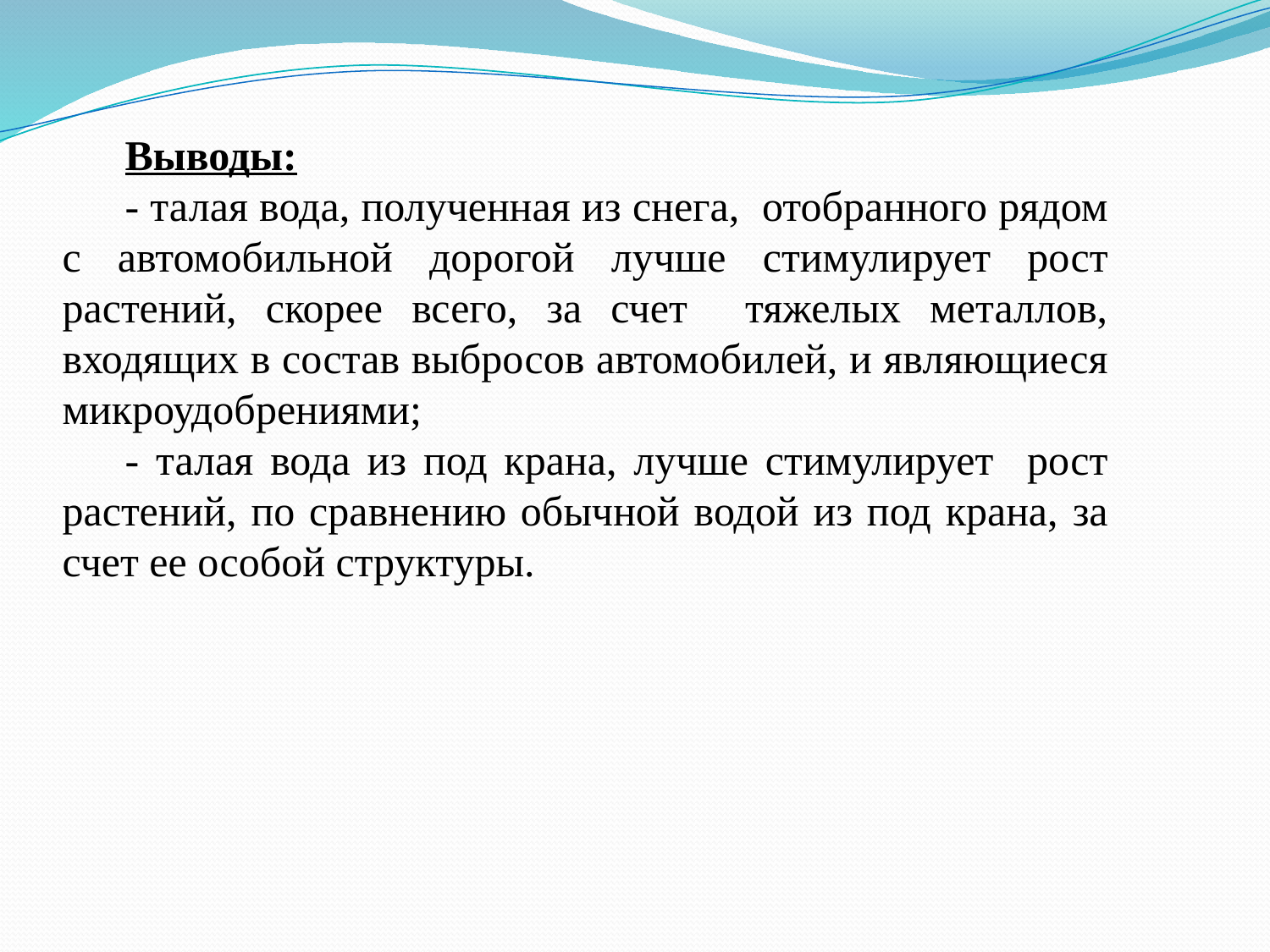

Выводы:
- талая вода, полученная из снега,  отобранного рядом с автомобильной дорогой лучше стимулирует рост растений, скорее всего, за счет  тяжелых металлов, входящих в состав выбросов автомобилей, и являющиеся микроудобрениями;
- талая вода из под крана, лучше стимулирует  рост растений, по сравнению обычной водой из под крана, за счет ее особой структуры.